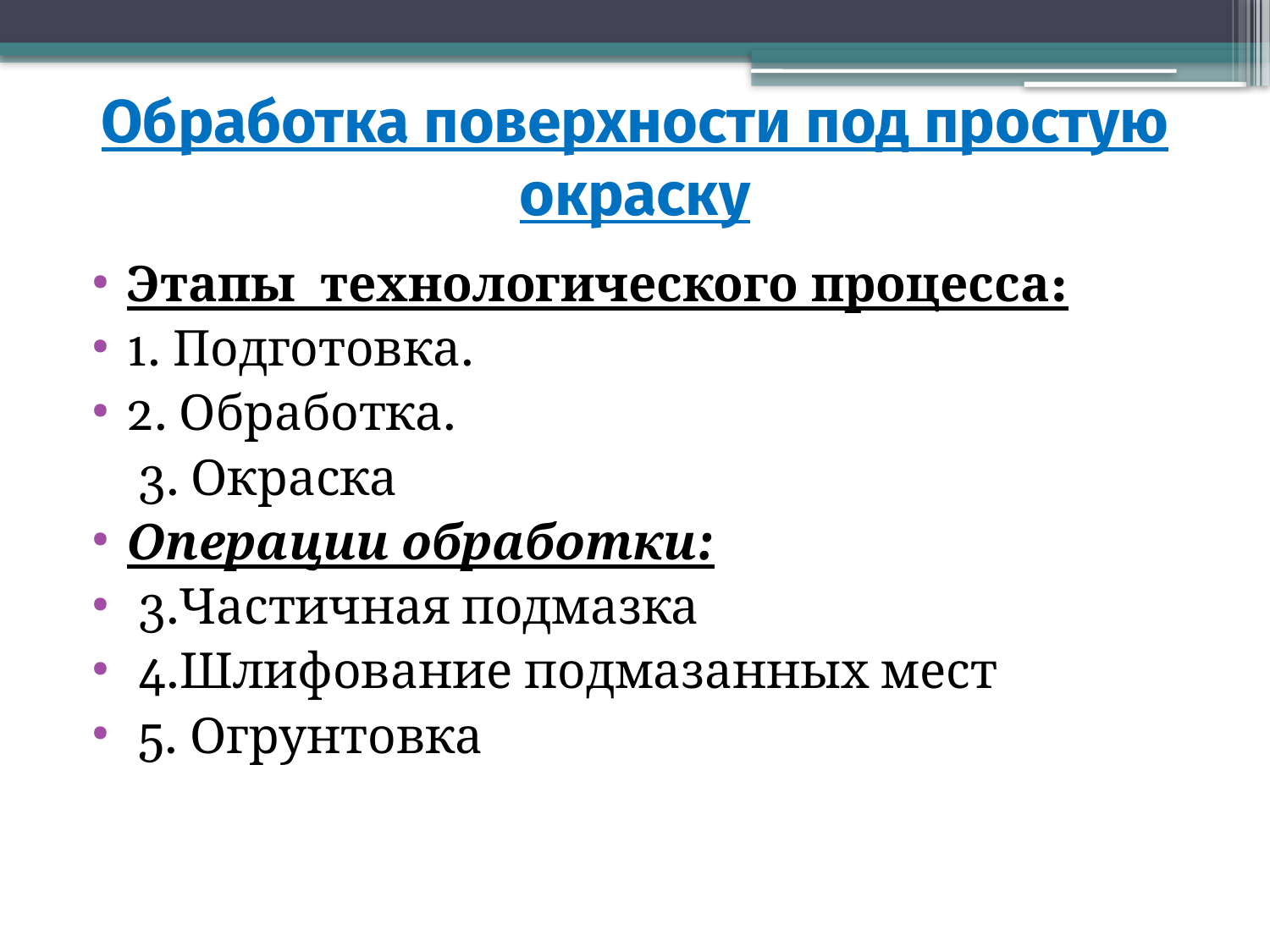

# Обработка поверхности под простую окраску
Этапы  технологического процесса:
1. Подготовка.
2. Обработка.
    3. Окраска
Операции обработки:
 3.Частичная подмазка
 4.Шлифование подмазанных мест
 5. Огрунтовка